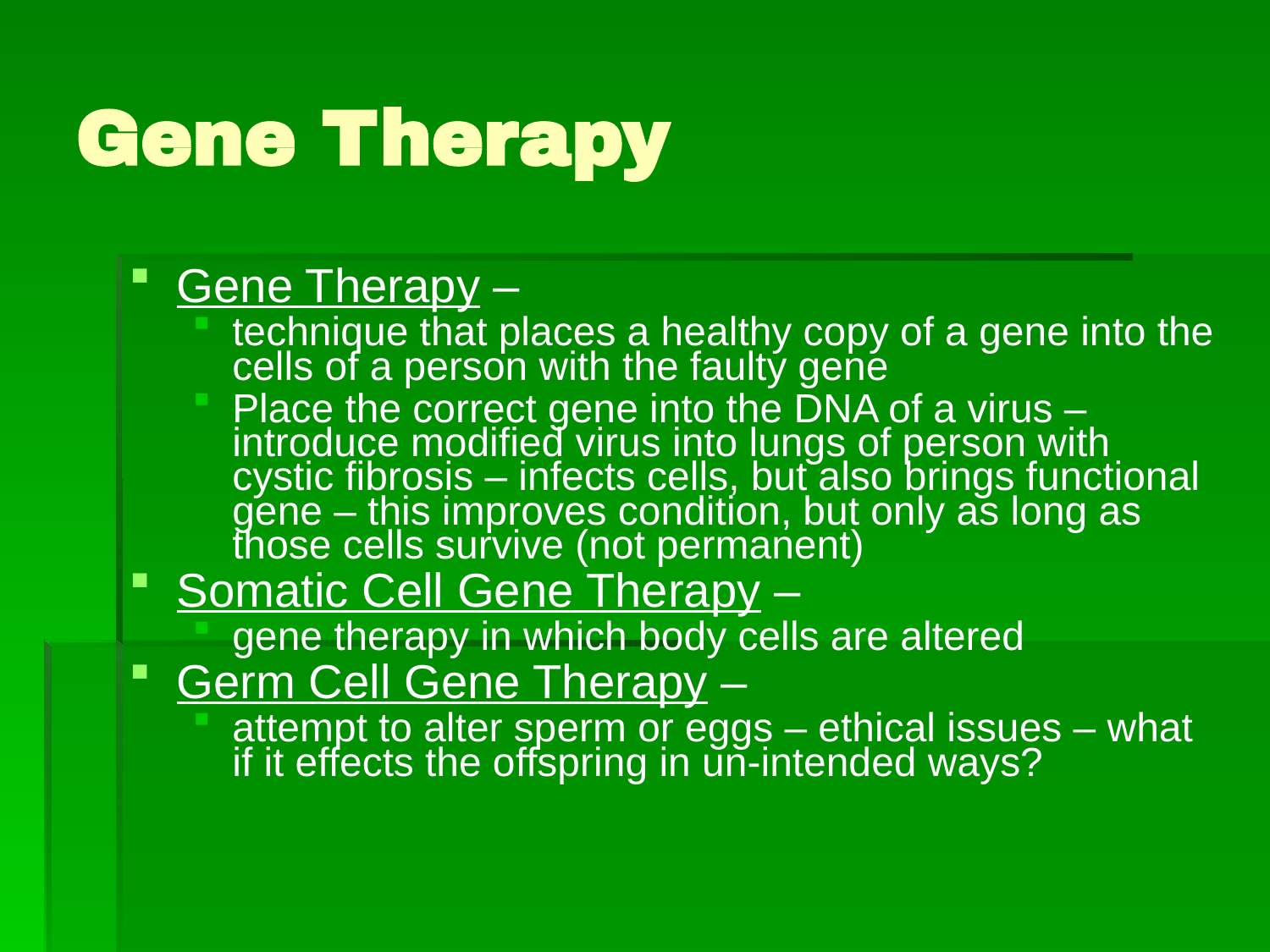

Gene Therapy
Gene Therapy –
technique that places a healthy copy of a gene into the cells of a person with the faulty gene
Place the correct gene into the DNA of a virus – introduce modified virus into lungs of person with cystic fibrosis – infects cells, but also brings functional gene – this improves condition, but only as long as those cells survive (not permanent)
Somatic Cell Gene Therapy –
gene therapy in which body cells are altered
Germ Cell Gene Therapy –
attempt to alter sperm or eggs – ethical issues – what if it effects the offspring in un-intended ways?